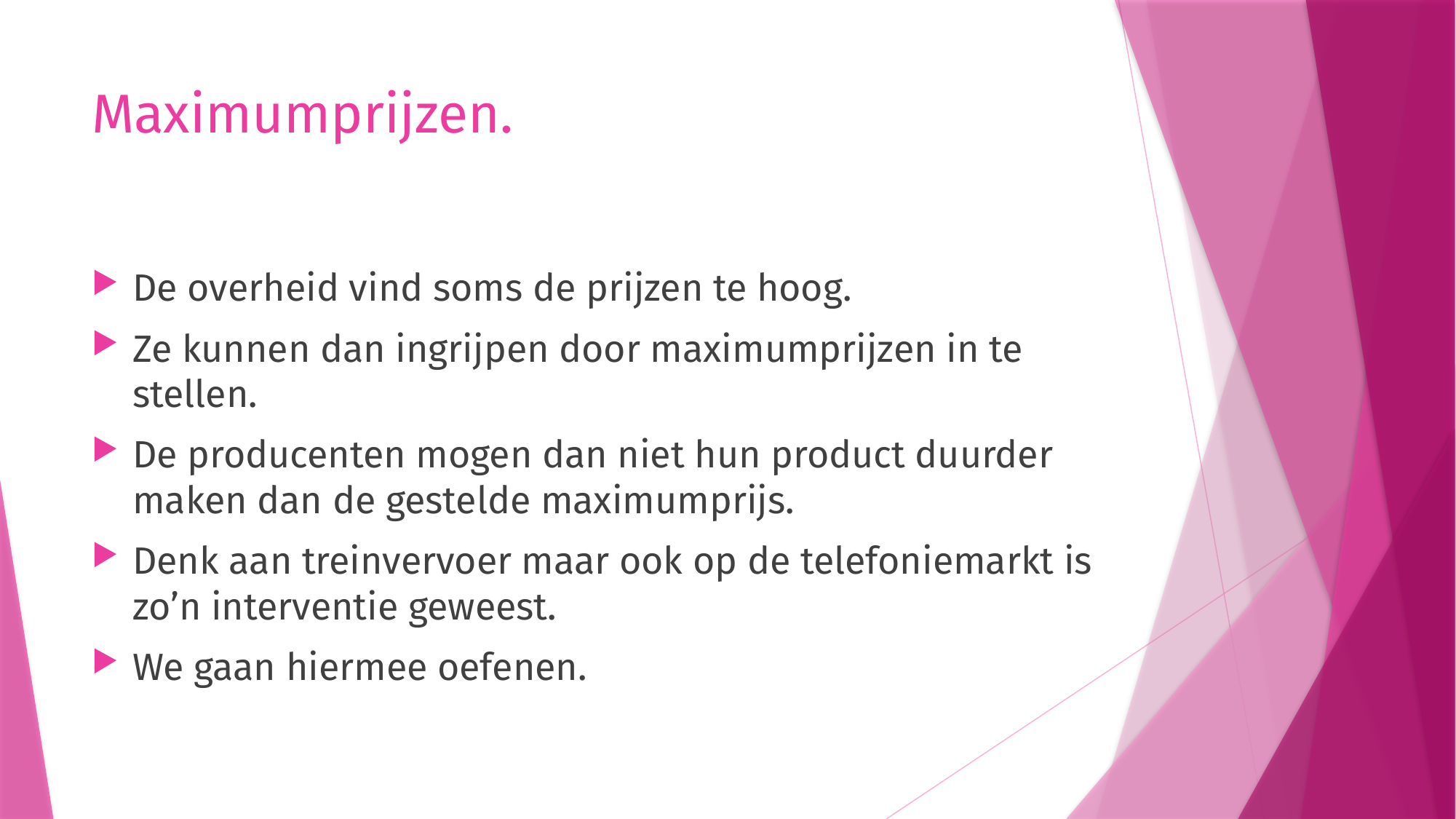

# Maximumprijzen.
De overheid vind soms de prijzen te hoog.
Ze kunnen dan ingrijpen door maximumprijzen in te stellen.
De producenten mogen dan niet hun product duurder maken dan de gestelde maximumprijs.
Denk aan treinvervoer maar ook op de telefoniemarkt is zo’n interventie geweest.
We gaan hiermee oefenen.